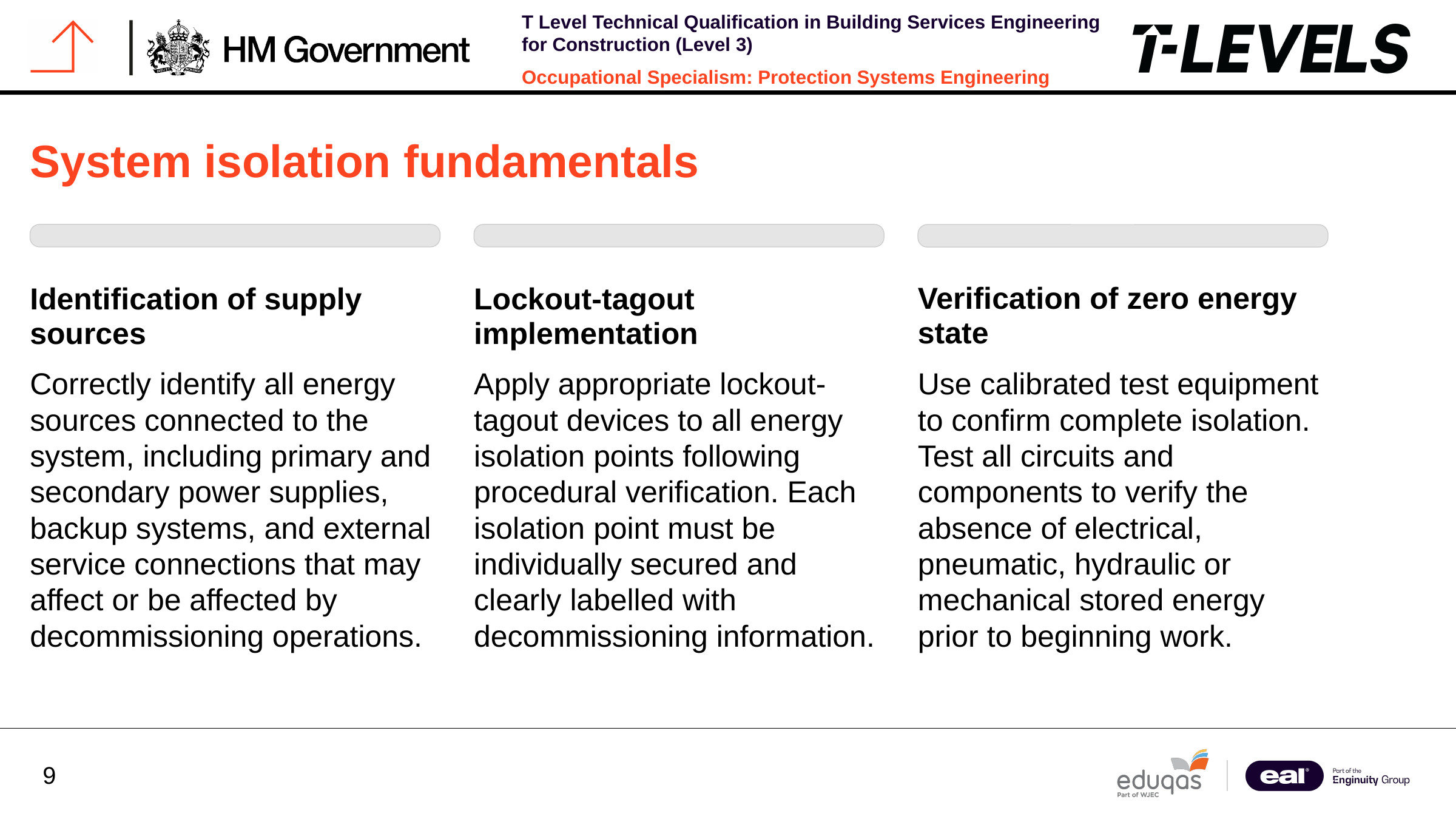

System isolation fundamentals

Verification of zero energy state
Identification of supply sources
Lockout-tagout implementation
Use calibrated test equipment to confirm complete isolation. Test all circuits and components to verify the absence of electrical, pneumatic, hydraulic or mechanical stored energy prior to beginning work.
Apply appropriate lockout-tagout devices to all energy isolation points following procedural verification. Each isolation point must be individually secured and clearly labelled with decommissioning information.
Correctly identify all energy sources connected to the system, including primary and secondary power supplies, backup systems, and external service connections that may affect or be affected by decommissioning operations.